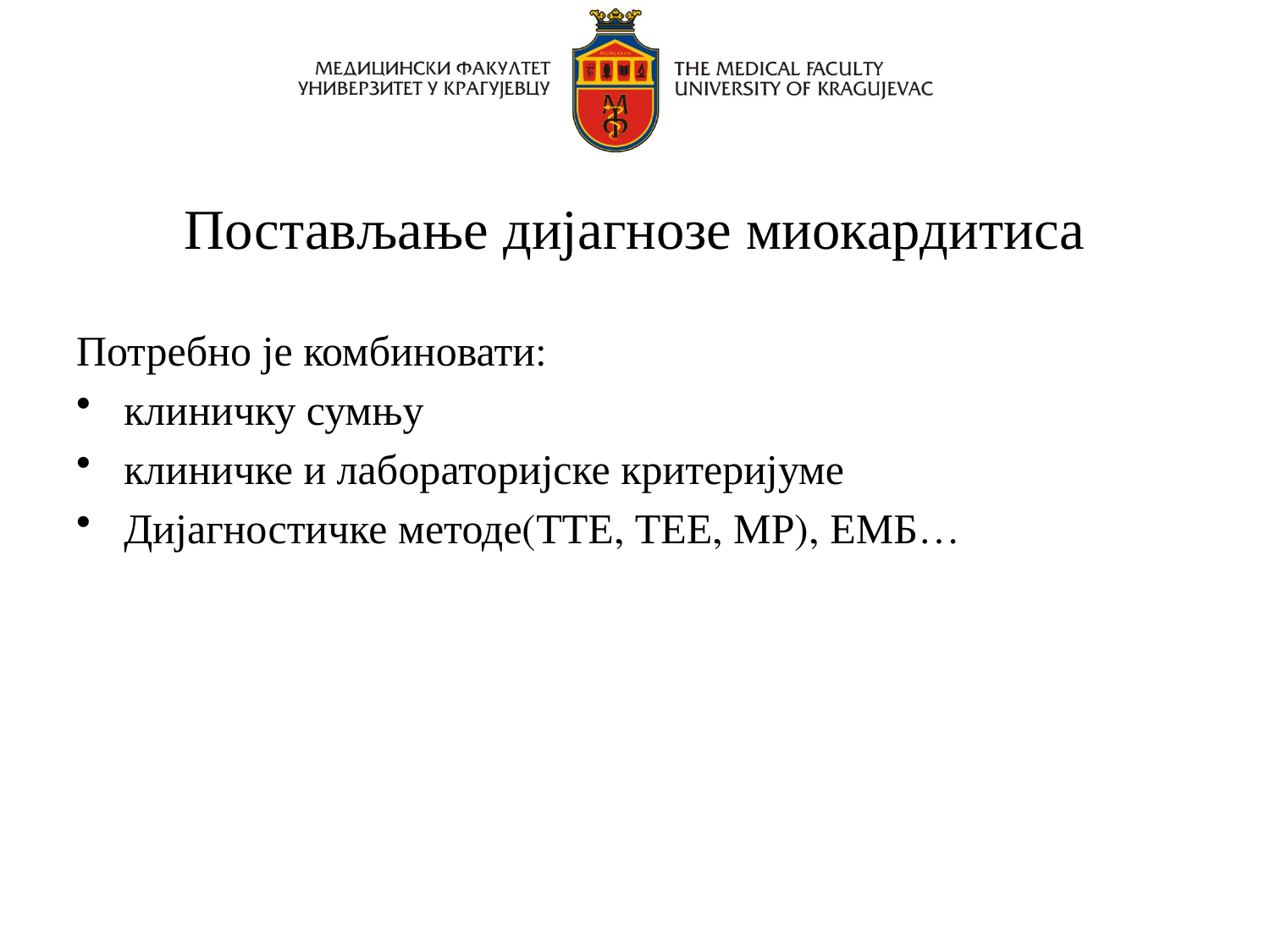

# Постављање дијагнозе миокардитиса
Потребно је комбиновати:
клиничку сумњу
клиничке и лабораторијске критеријуме
Дијагностичке методе(ТТЕ, ТЕЕ, МР), ЕМБ…